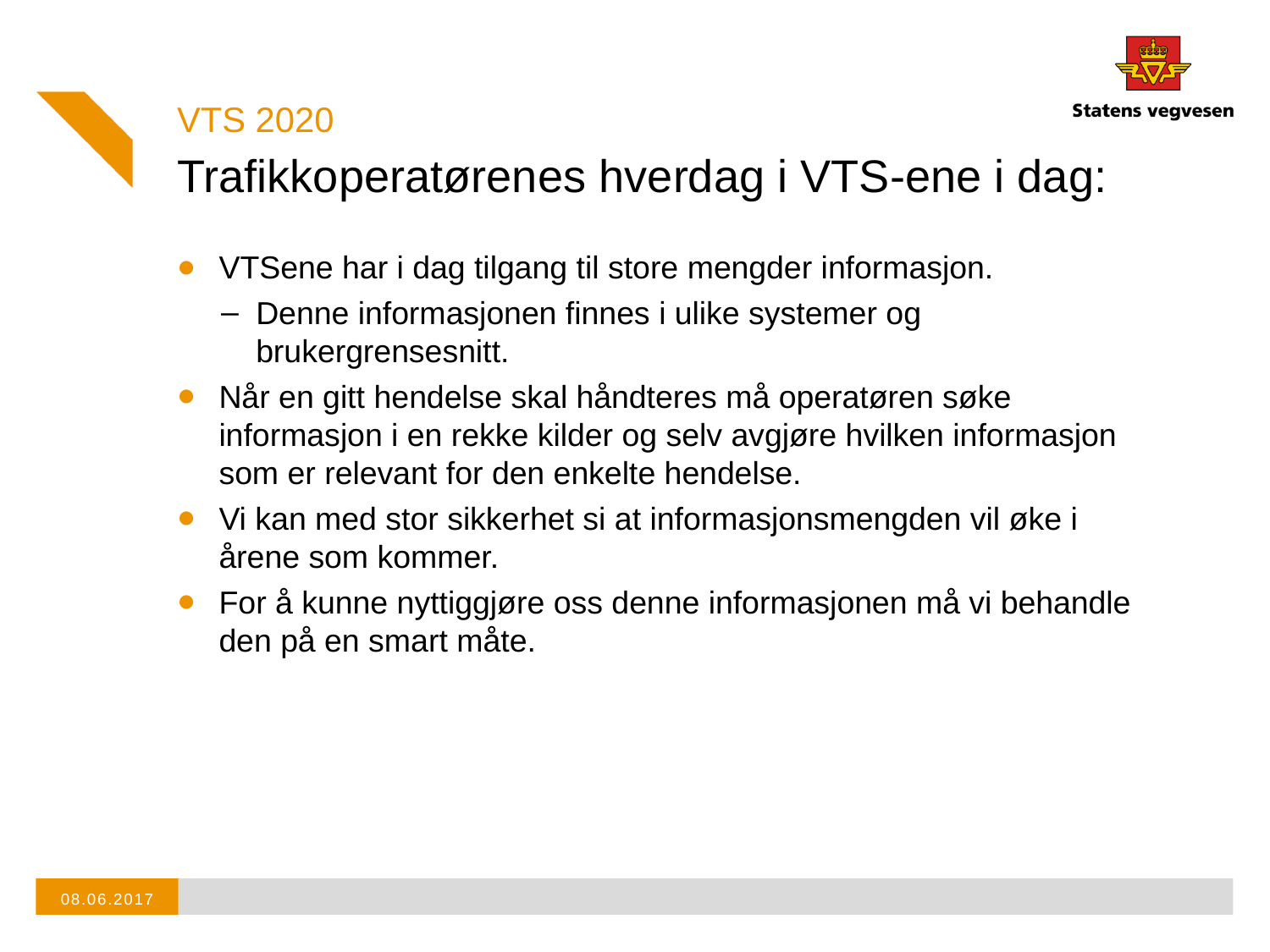

VTS 2020

# Trafikkoperatørenes hverdag i VTS-ene i dag:
VTSene har i dag tilgang til store mengder informasjon.
Denne informasjonen finnes i ulike systemer og brukergrensesnitt.
Når en gitt hendelse skal håndteres må operatøren søke informasjon i en rekke kilder og selv avgjøre hvilken informasjon som er relevant for den enkelte hendelse.
Vi kan med stor sikkerhet si at informasjonsmengden vil øke i årene som kommer.
For å kunne nyttiggjøre oss denne informasjonen må vi behandle den på en smart måte.

08.06.2017